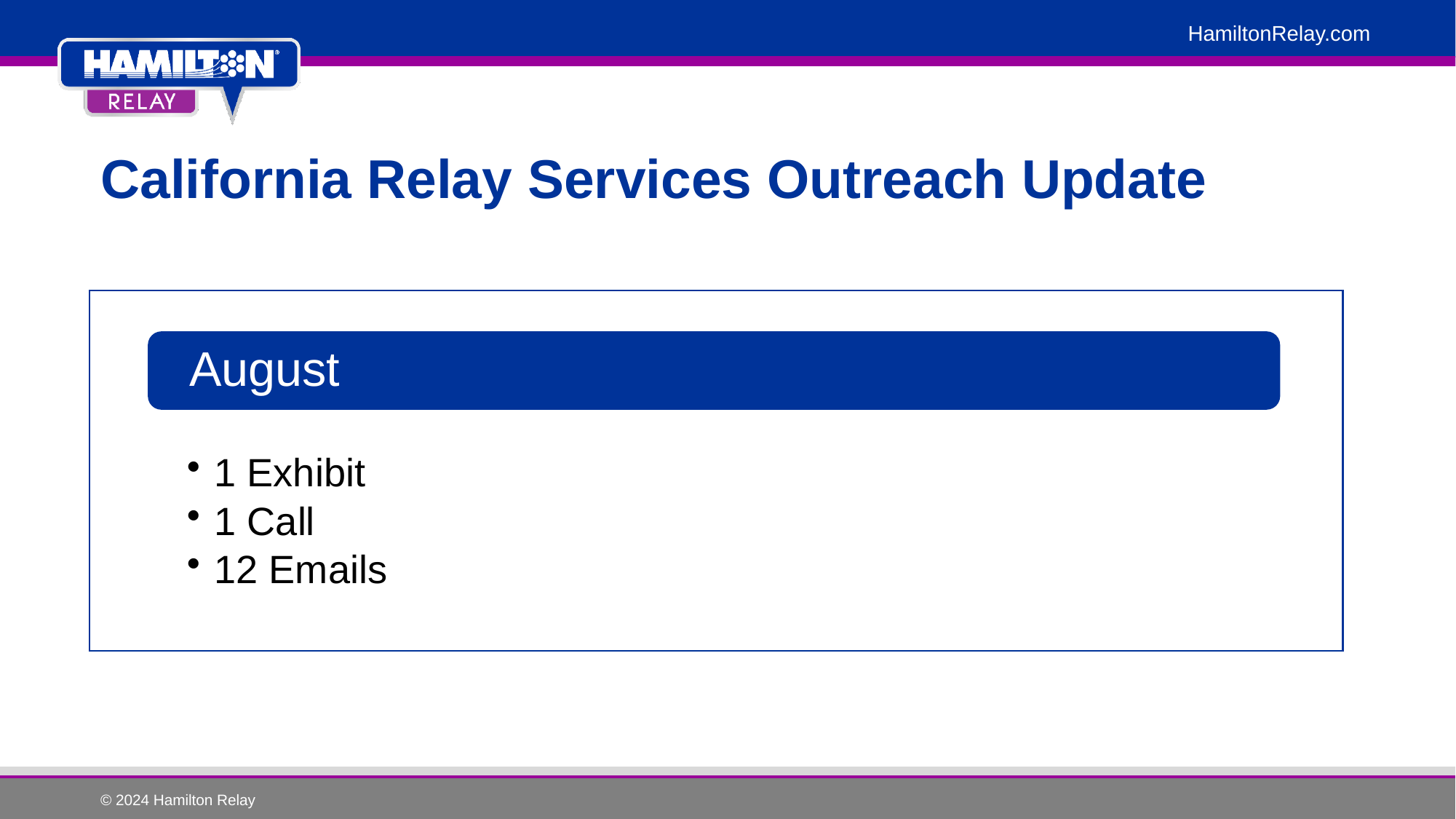

# California Relay Services Outreach Update
1 Exhibit
1 Call
12 Emails
August